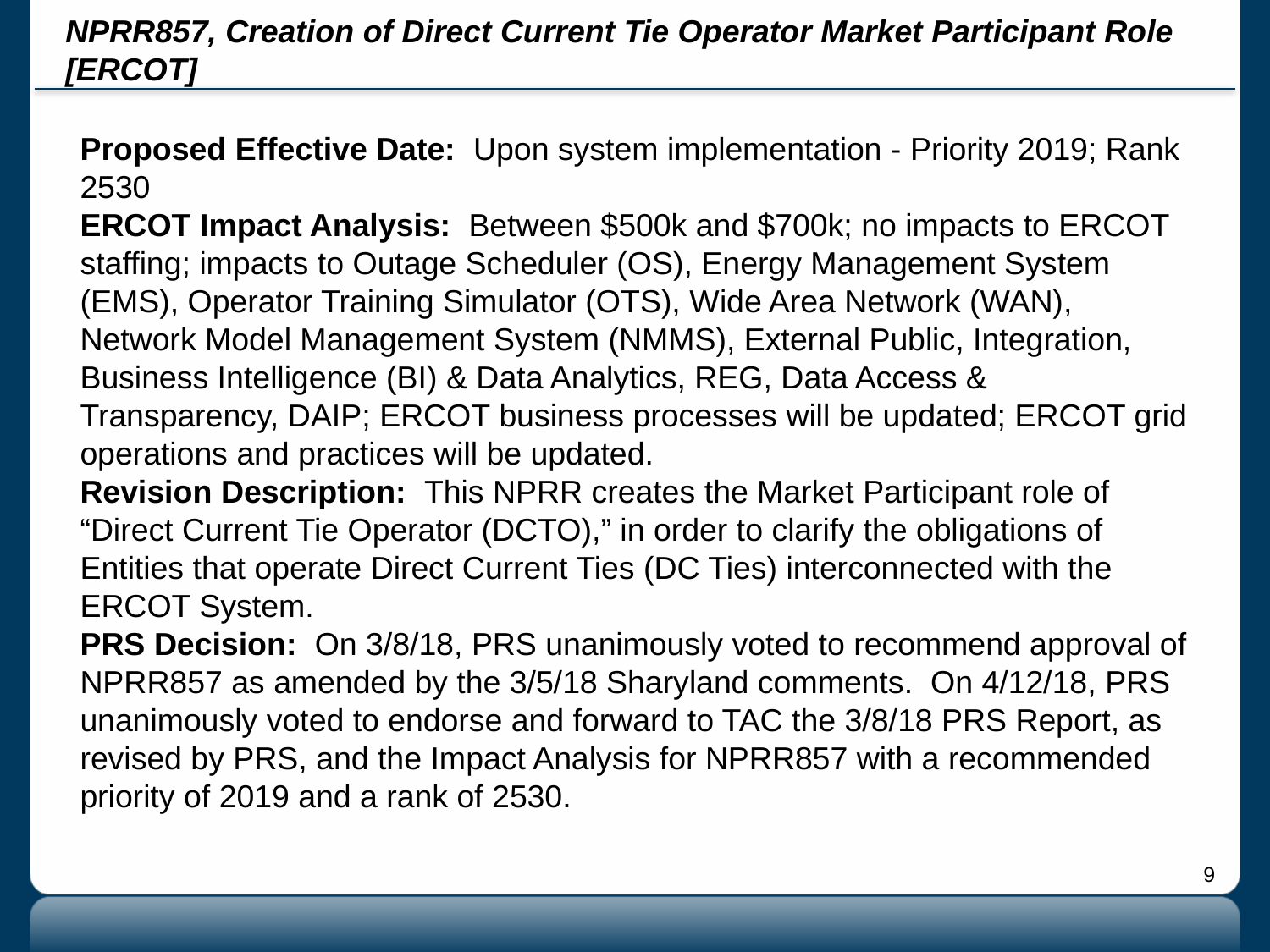

# NPRR857, Creation of Direct Current Tie Operator Market Participant Role [ERCOT]
Proposed Effective Date:  Upon system implementation - Priority 2019; Rank 2530
ERCOT Impact Analysis:  Between $500k and $700k; no impacts to ERCOT staffing; impacts to Outage Scheduler (OS), Energy Management System (EMS), Operator Training Simulator (OTS), Wide Area Network (WAN), Network Model Management System (NMMS), External Public, Integration, Business Intelligence (BI) & Data Analytics, REG, Data Access & Transparency, DAIP; ERCOT business processes will be updated; ERCOT grid operations and practices will be updated.
Revision Description:  This NPRR creates the Market Participant role of “Direct Current Tie Operator (DCTO),” in order to clarify the obligations of Entities that operate Direct Current Ties (DC Ties) interconnected with the ERCOT System.
PRS Decision:  On 3/8/18, PRS unanimously voted to recommend approval of NPRR857 as amended by the 3/5/18 Sharyland comments.  On 4/12/18, PRS unanimously voted to endorse and forward to TAC the 3/8/18 PRS Report, as revised by PRS, and the Impact Analysis for NPRR857 with a recommended priority of 2019 and a rank of 2530.